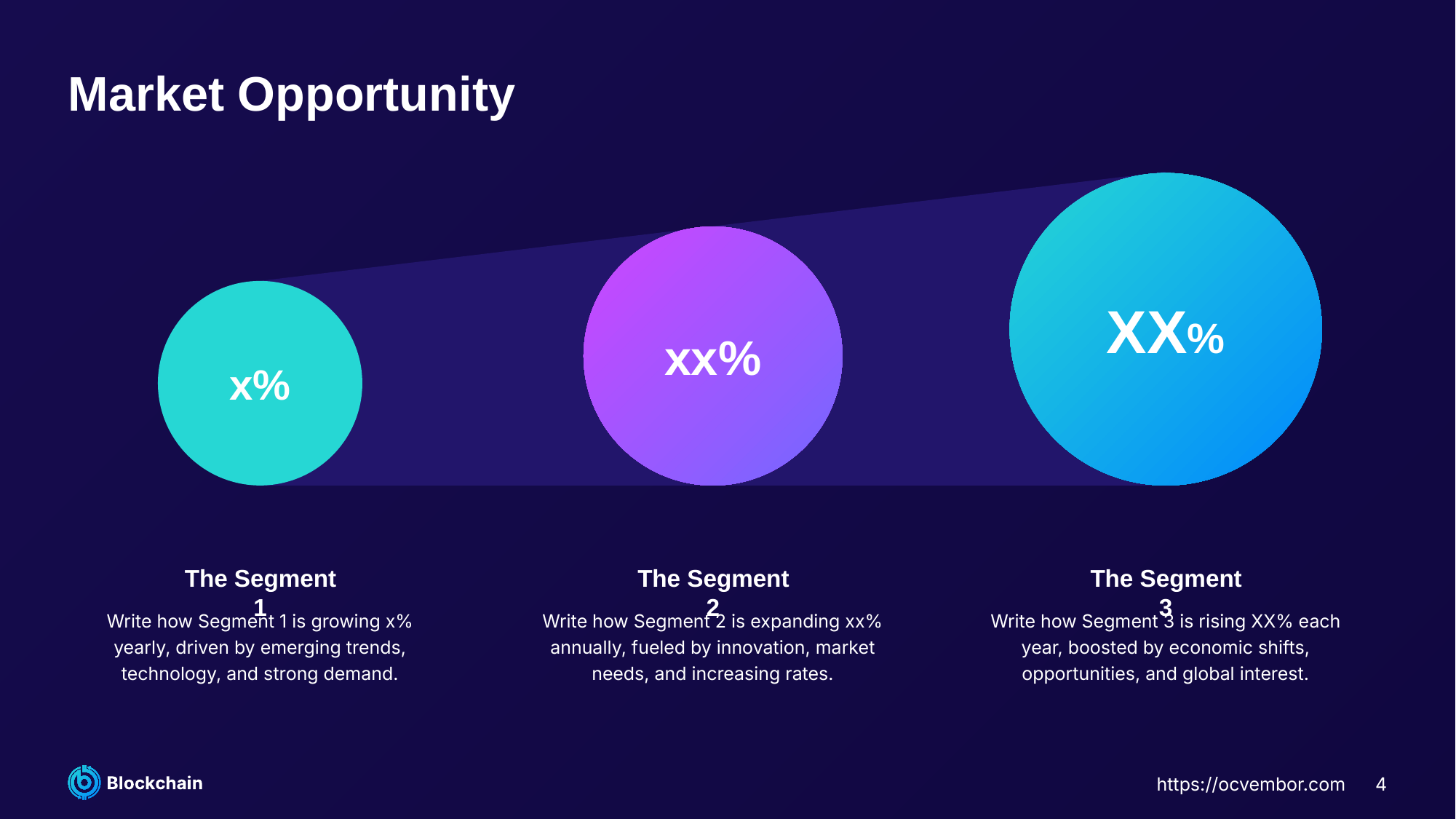

# Market Opportunity

XX%
xx%
x%
The Segment 1
The Segment 2
The Segment 3
Write how Segment 1 is growing x% yearly, driven by emerging trends, technology, and strong demand.
Write how Segment 2 is expanding xx% annually, fueled by innovation, market needs, and increasing rates.
Write how Segment 3 is rising XX% each year, boosted by economic shifts, opportunities, and global interest.